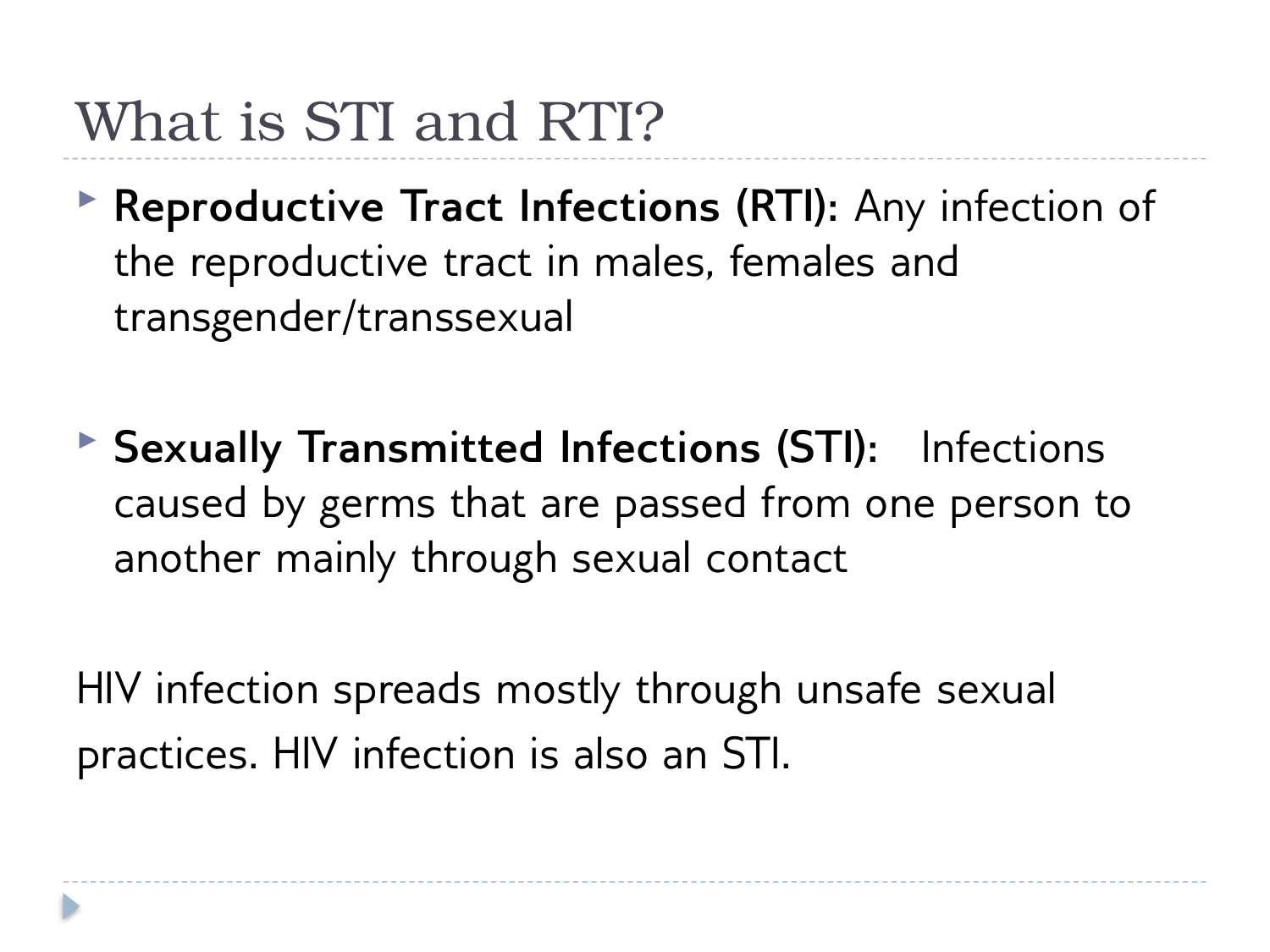

# What is STI and RTI?
Reproductive Tract Infections (RTI): Any infection of the reproductive tract in males, females and transgender/transsexual

Sexually Transmitted Infections (STI):   Infections caused by germs that are passed from one person to another mainly through sexual contact

HIV infection spreads mostly through unsafe sexual
practices. HIV infection is also an STI.